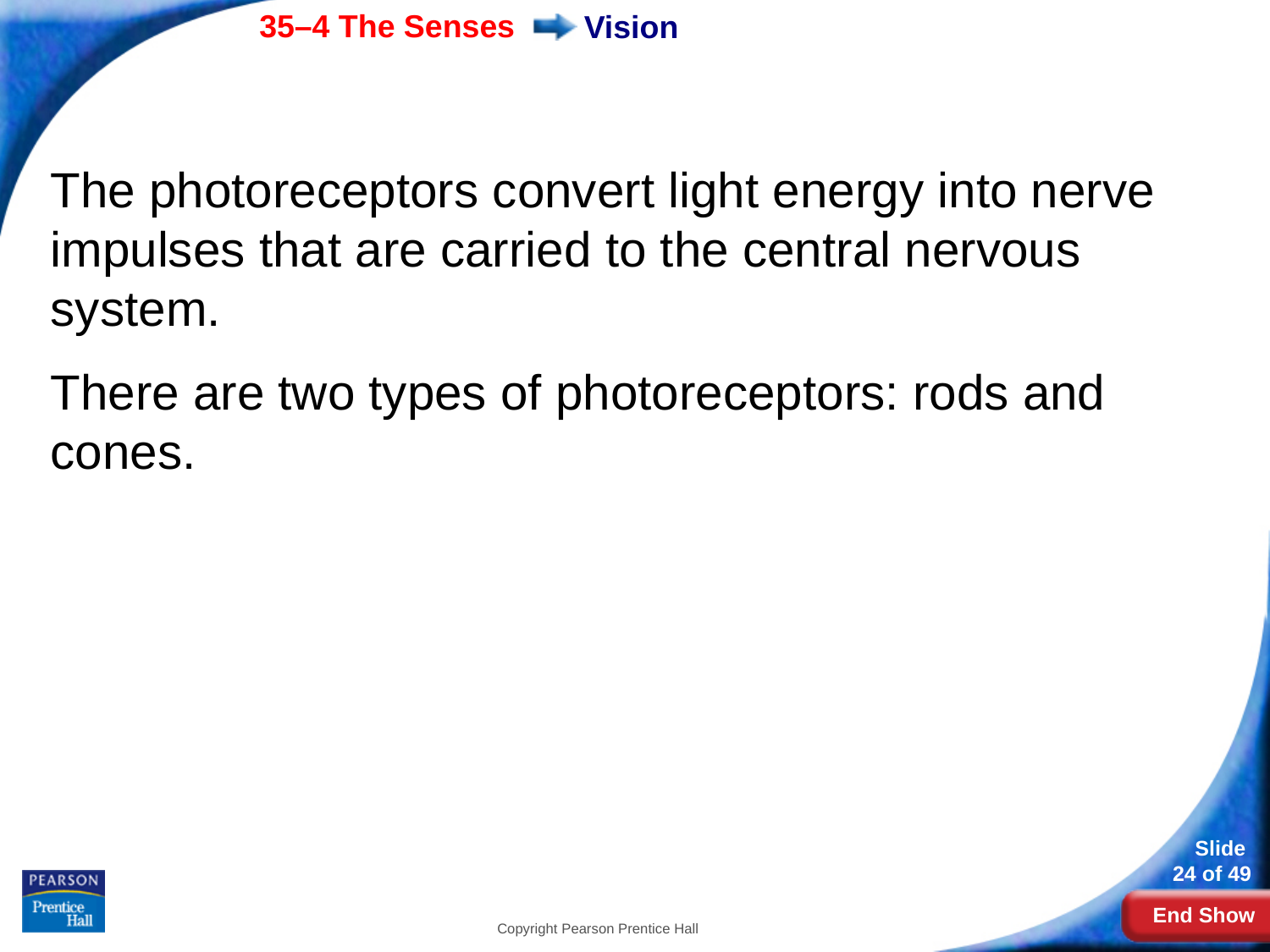

# Vision
The photoreceptors convert light energy into nerve impulses that are carried to the central nervous system.
There are two types of photoreceptors: rods and cones.
Copyright Pearson Prentice Hall